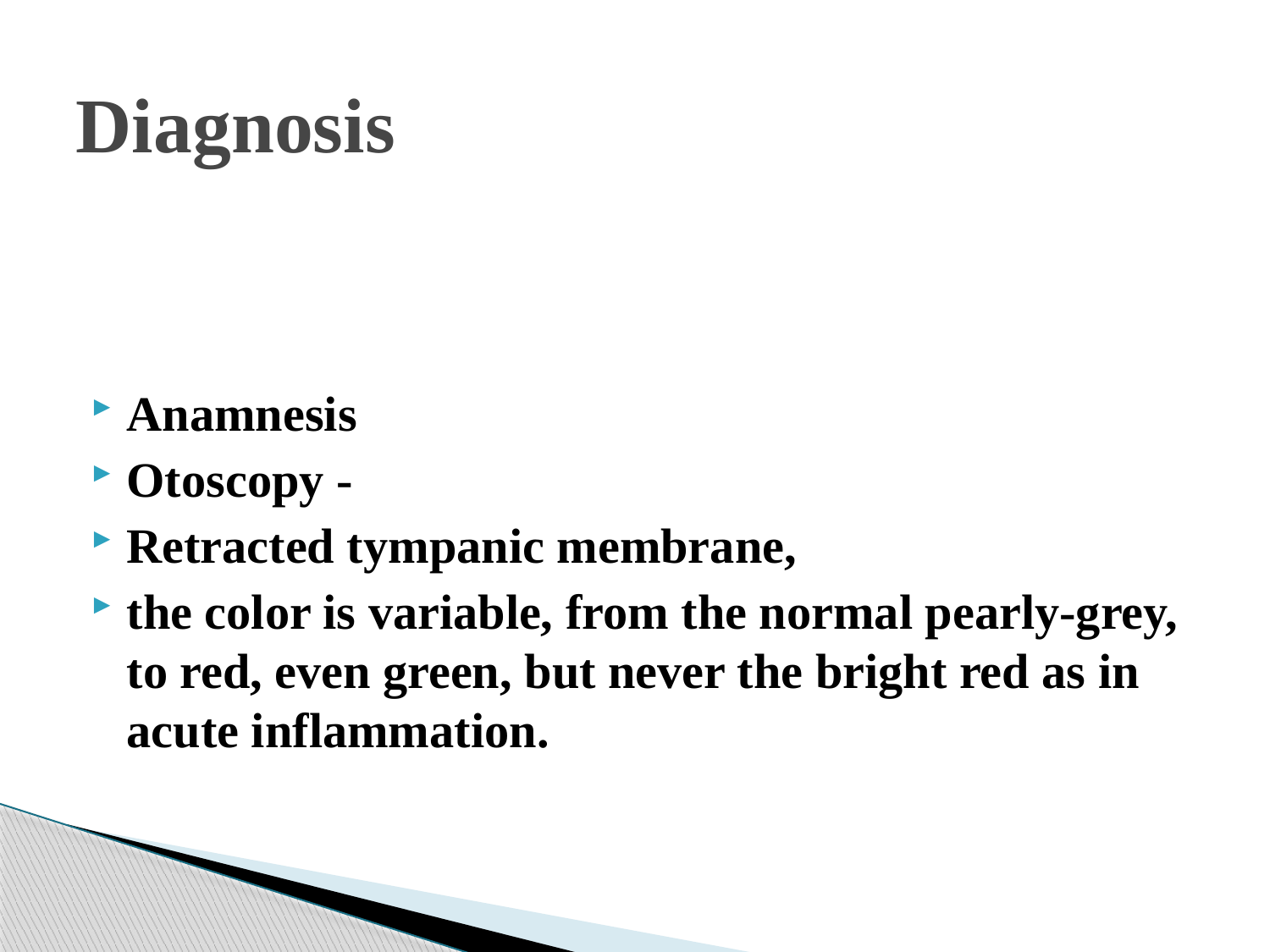

# Diagnosis

Anamnesis
Otoscopy -
Retracted tympanic membrane,
the color is variable, from the normal pearly-grey, to red, even green, but never the bright red as in acute inflammation.